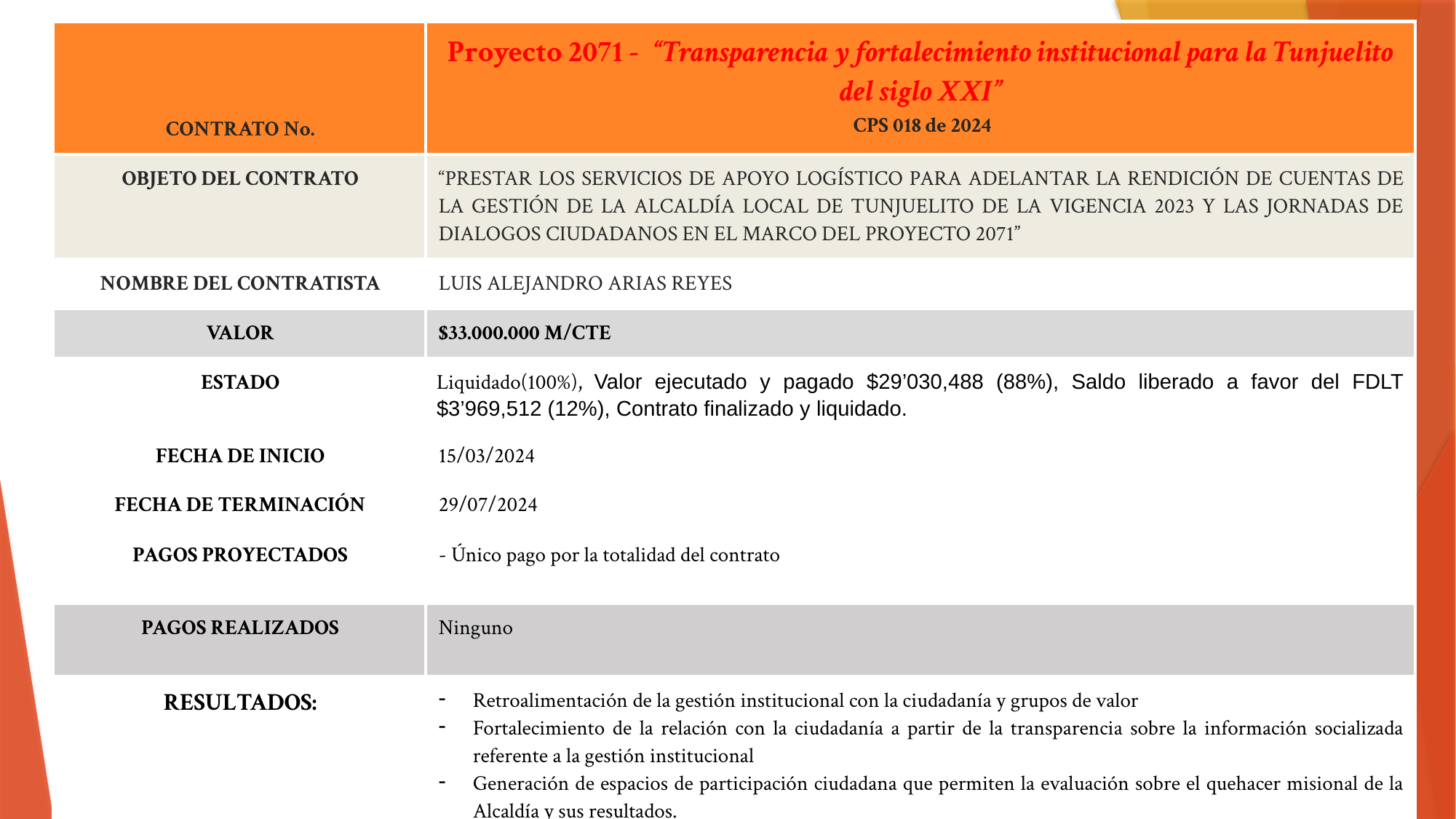

| CONTRATO No. | Proyecto 2071 -  “Transparencia y fortalecimiento institucional para la Tunjuelito del siglo XXI”  CPS 018 de 2024 |
| --- | --- |
| OBJETO DEL CONTRATO | “PRESTAR LOS SERVICIOS DE APOYO LOGÍSTICO PARA ADELANTAR LA RENDICIÓN DE CUENTAS DE LA GESTIÓN DE LA ALCALDÍA LOCAL DE TUNJUELITO DE LA VIGENCIA 2023 Y LAS JORNADAS DE DIALOGOS CIUDADANOS EN EL MARCO DEL PROYECTO 2071” |
| NOMBRE DEL CONTRATISTA | LUIS ALEJANDRO ARIAS REYES |
| VALOR | $33.000.000 M/CTE |
| ESTADO | Liquidado(100%), Valor ejecutado y pagado $29’030,488 (88%), Saldo liberado a favor del FDLT $3’969,512 (12%), Contrato finalizado y liquidado. |
| FECHA DE INICIO | 15/03/2024 |
| FECHA DE TERMINACIÓN | 29/07/2024 |
| PAGOS PROYECTADOS | - Único pago por la totalidad del contrato |
| PAGOS REALIZADOS | Ninguno |
| RESULTADOS: | Retroalimentación de la gestión institucional con la ciudadanía y grupos de valor Fortalecimiento de la relación con la ciudadanía a partir de la transparencia sobre la información socializada referente a la gestión institucional Generación de espacios de participación ciudadana que permiten la evaluación sobre el quehacer misional de la Alcaldía y sus resultados. |